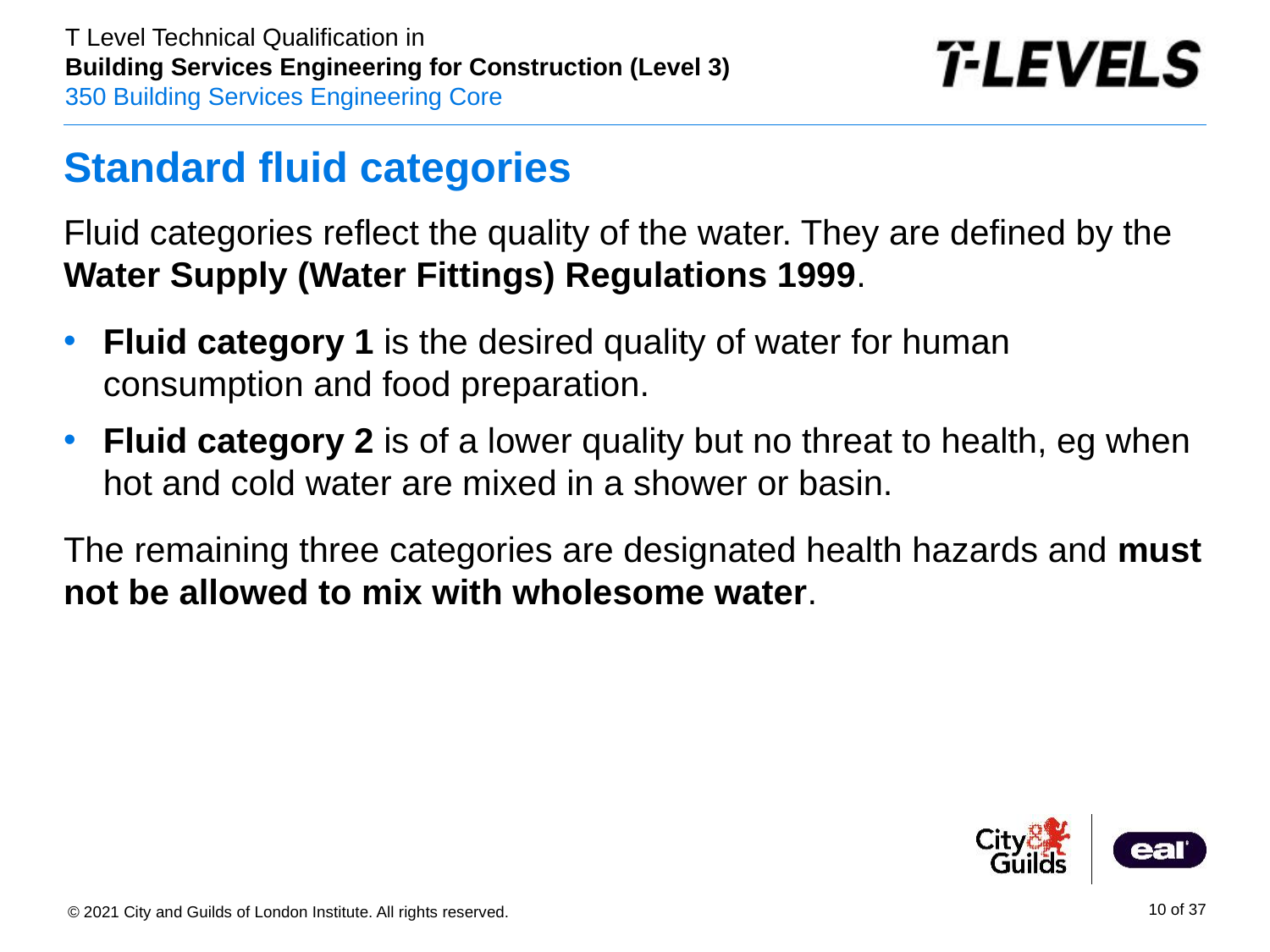

# Standard fluid categories
Fluid categories reflect the quality of the water. They are defined by the Water Supply (Water Fittings) Regulations 1999.
Fluid category 1 is the desired quality of water for human consumption and food preparation.
Fluid category 2 is of a lower quality but no threat to health, eg when hot and cold water are mixed in a shower or basin.
The remaining three categories are designated health hazards and must not be allowed to mix with wholesome water.